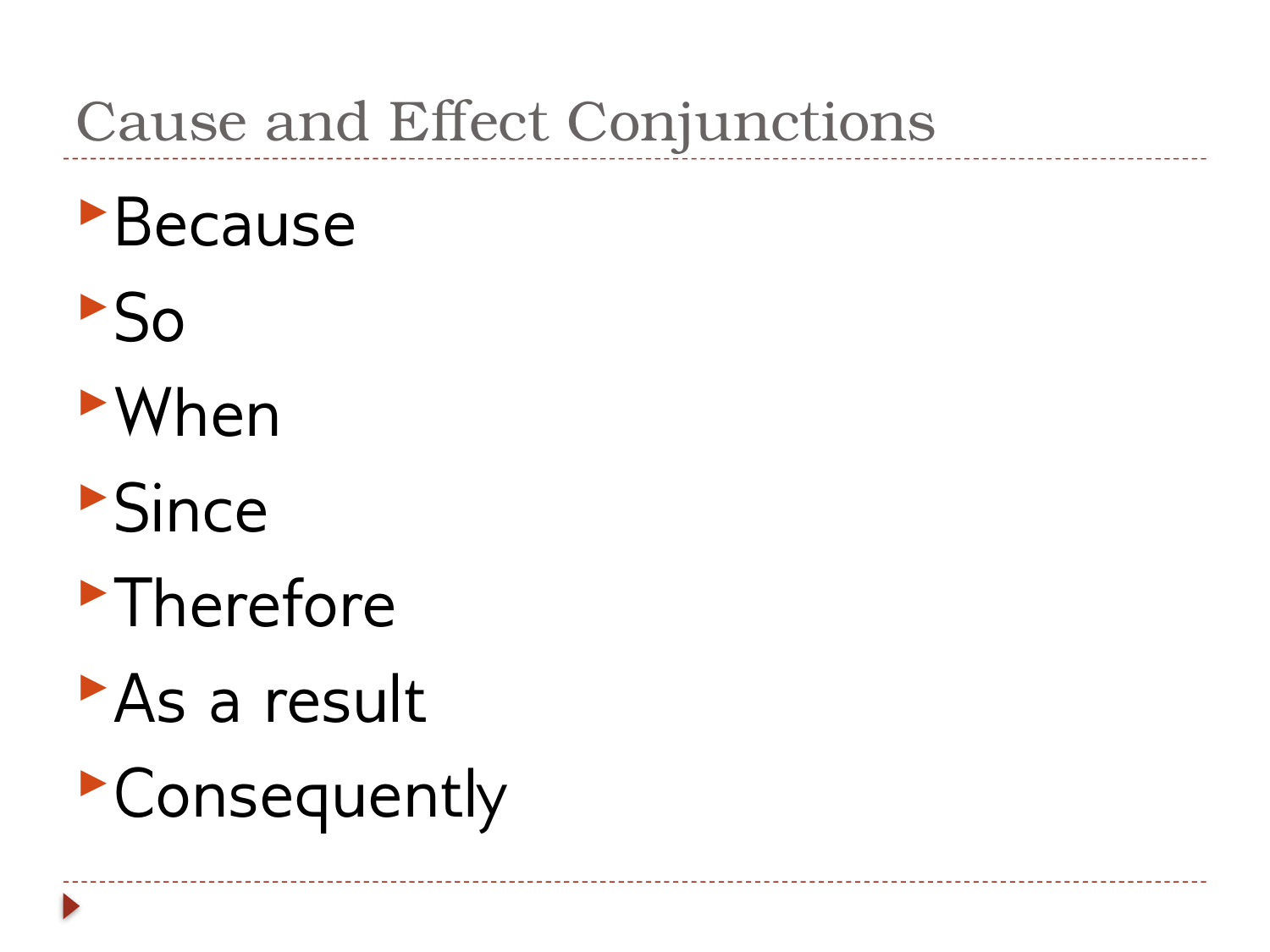

# Cause and Effect Conjunctions
Because
So
When
Since
Therefore
As a result
Consequently